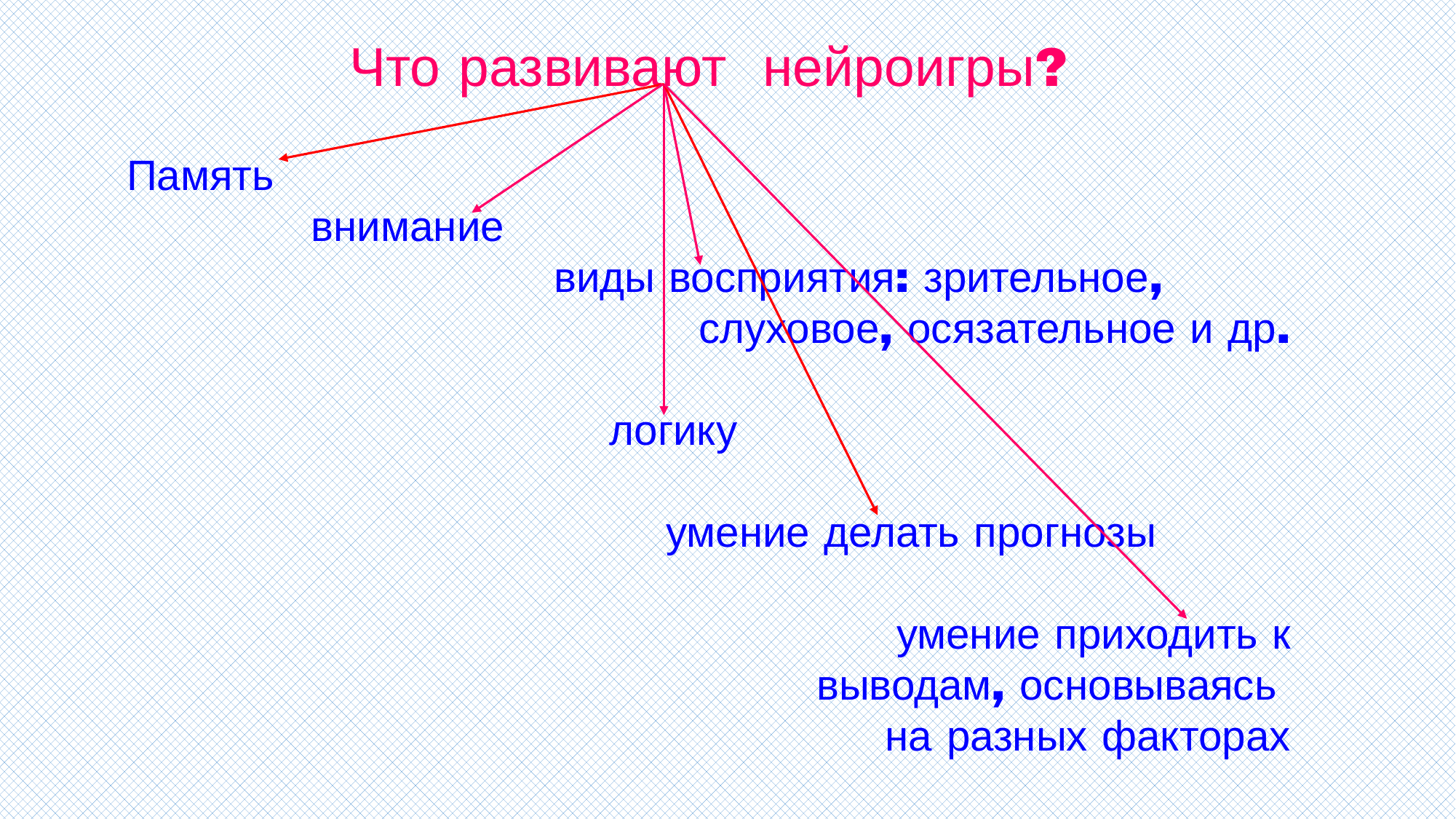

Что развивают  нейроигры?

Память
             внимание
                              виды восприятия: зрительное,               слуховое, осязательное и др.

                                  логику

                                      умение делать прогнозы

                                          умение приходить к выводам, основываясь
на разных факторах